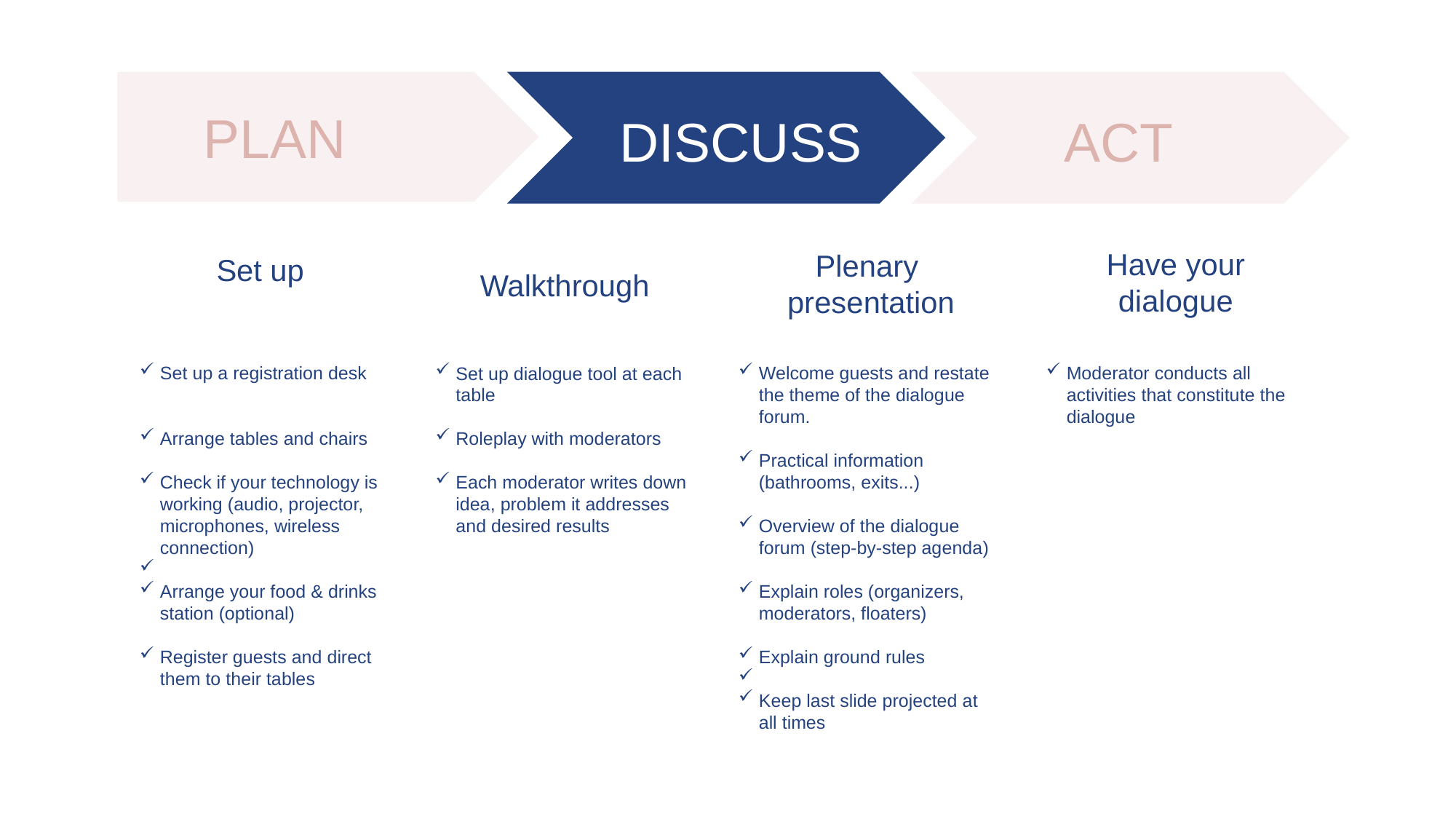

PLAN
DISCUSS
ACT

Have your dialogue
Plenary
presentation
Set up
Walkthrough
Set up a registration desk

Arrange tables and chairs

Check if your technology is working (audio, projector, microphones, wireless connection)

Arrange your food & drinks station (optional)

Register guests and direct them to their tables
Set up dialogue tool at each table

Roleplay with moderators

Each moderator writes down idea, problem it addresses and desired results
Welcome guests and restate the theme of the dialogue forum.

Practical information (bathrooms, exits...)

Overview of the dialogue forum (step-by-step agenda)

Explain roles (organizers, moderators, floaters)

Explain ground rules

Keep last slide projected at all times
Moderator conducts all activities that constitute the dialogue